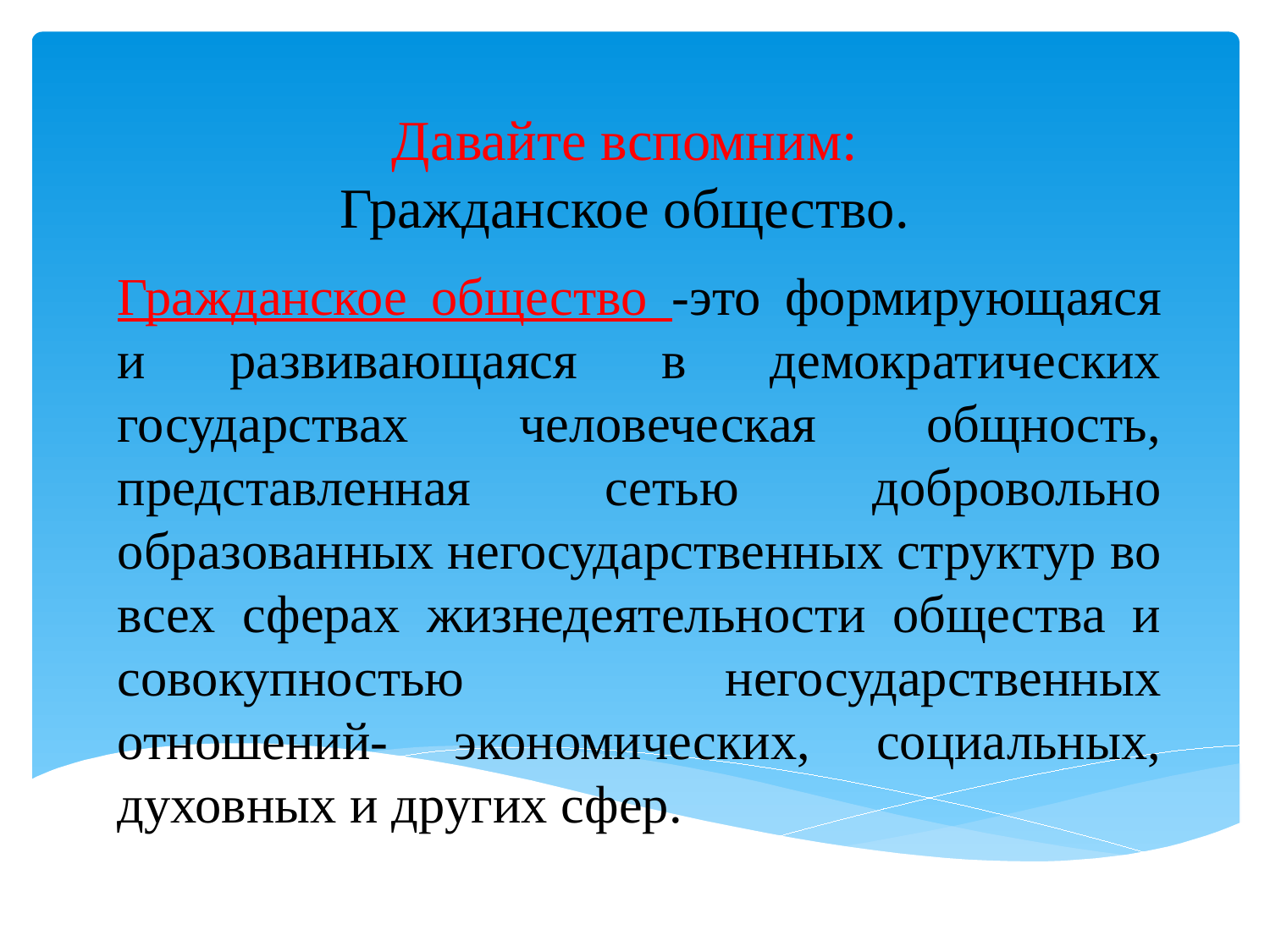

# Давайте вспомним: Гражданское общество.
Гражданское общество -это формирующаяся и развивающаяся в демократических государствах человеческая общность, представленная сетью добровольно образованных негосударственных структур во всех сферах жизнедеятельности общества и совокупностью негосударственных отношений- экономических, социальных, духовных и других сфер.